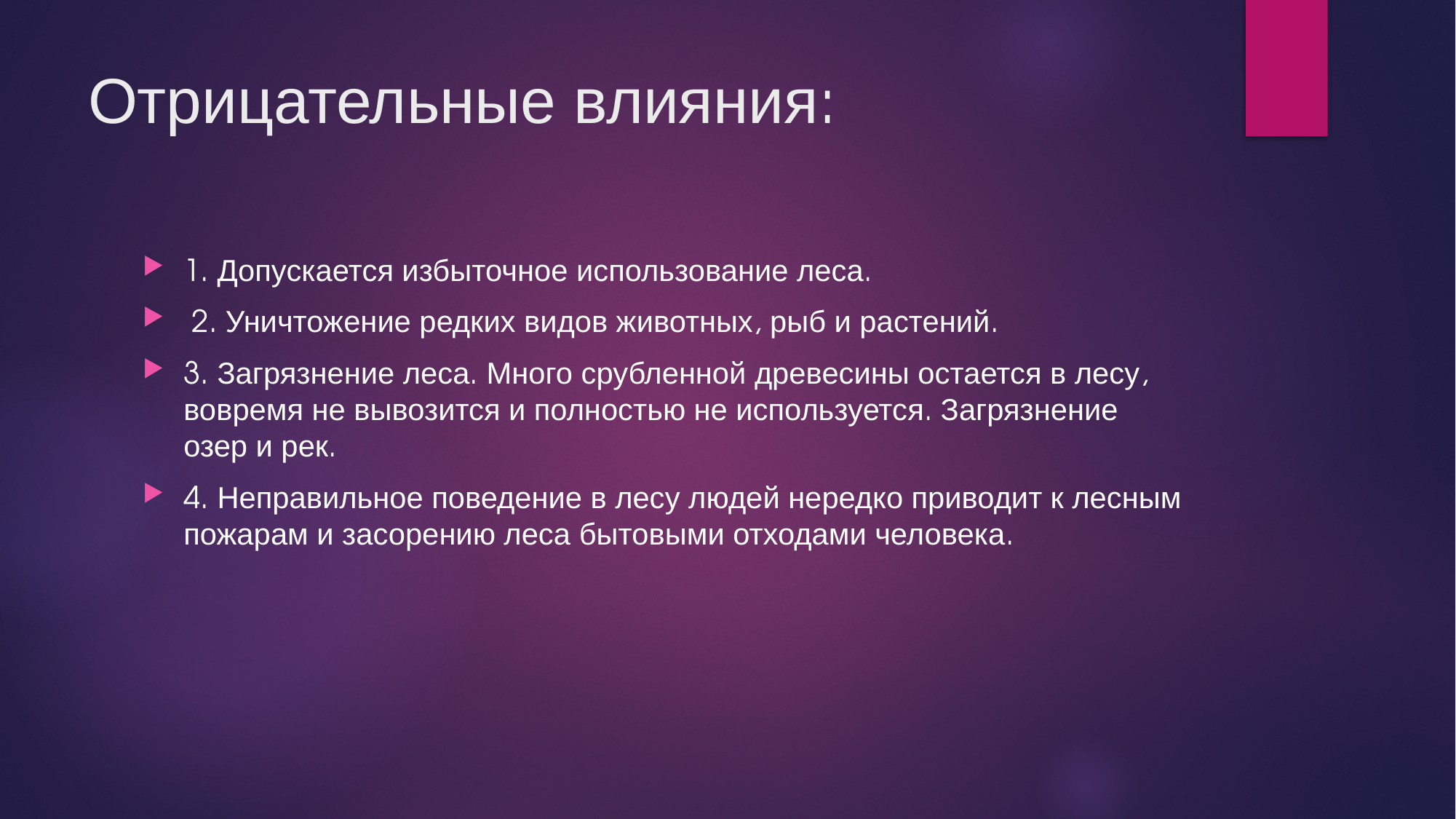

# Отрицательные влияния:
1. Допускается избыточное использование леса.
 2. Уничтожение редких видов животных, рыб и растений.
3. Загрязнение леса. Много срубленной древесины остается в лесу, вовремя не вывозится и полностью не используется. Загрязнение озер и рек.
4. Неправильное поведение в лесу людей нередко приводит к лесным пожарам и засорению леса бытовыми отходами человека.